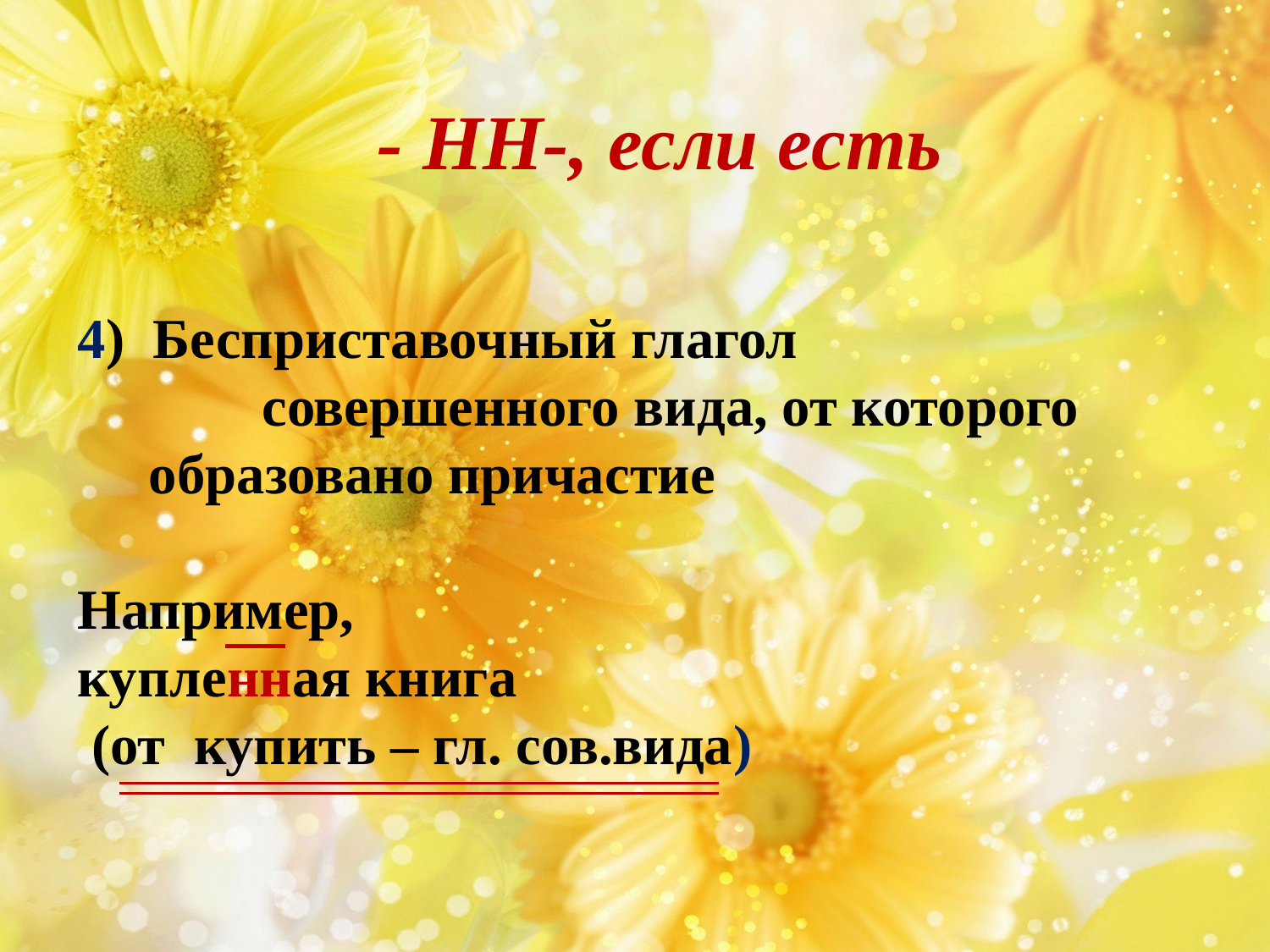

- НН-, если есть
4)  Бесприставочный глагол                                      совершенного вида, от которого образовано причастие

Например,
купленная книга
 (от  купить – гл. сов.вида)